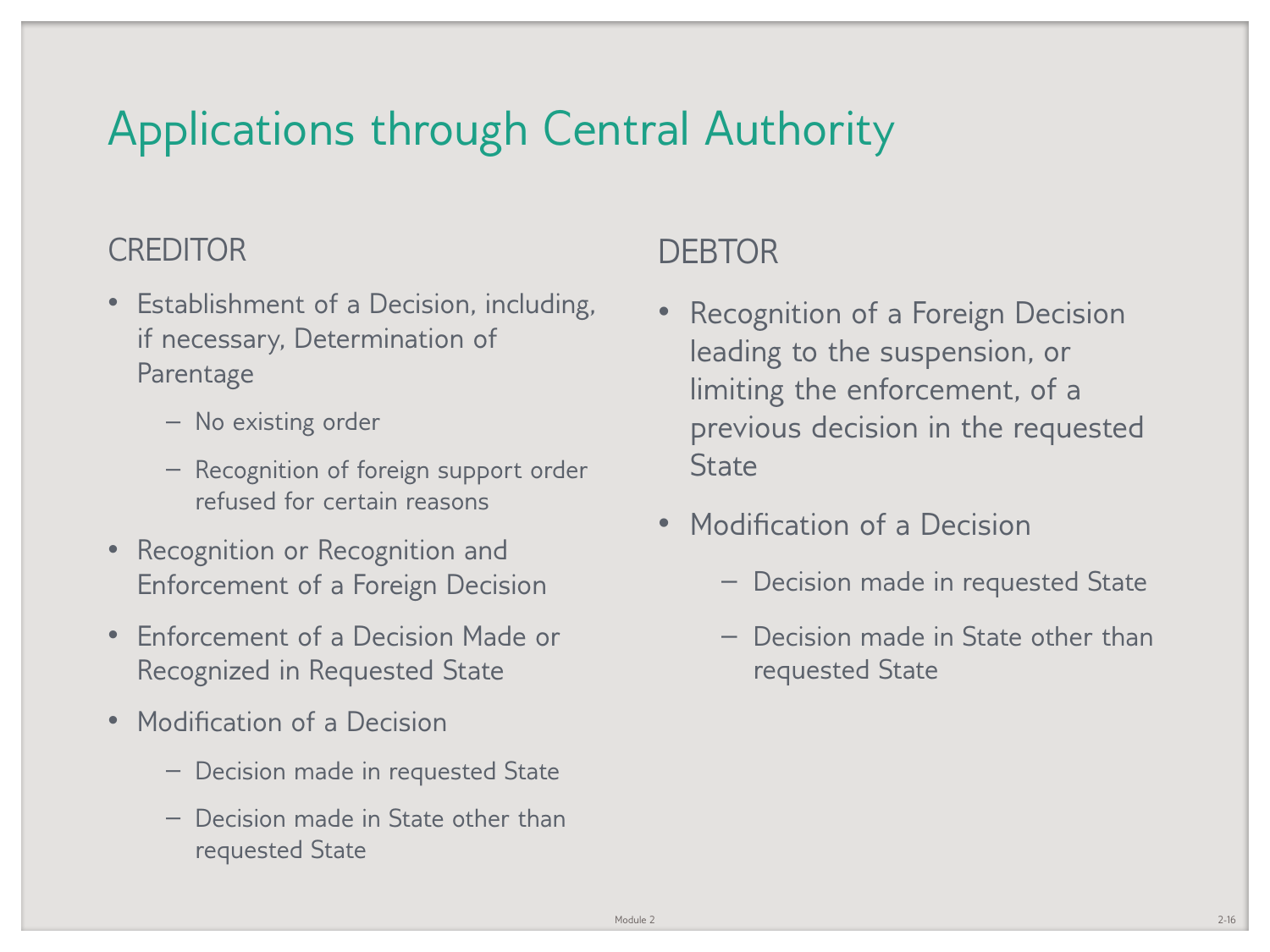

# Applications through Central Authority
CREDITOR
Establishment of a Decision, including, if necessary, Determination of Parentage
No existing order
Recognition of foreign support order refused for certain reasons
Recognition or Recognition and Enforcement of a Foreign Decision
Enforcement of a Decision Made or Recognized in Requested State
Modification of a Decision
Decision made in requested State
Decision made in State other than requested State
DEBTOR
Recognition of a Foreign Decision leading to the suspension, or limiting the enforcement, of a previous decision in the requested State
Modification of a Decision
Decision made in requested State
Decision made in State other than requested State

Module 2
2-16